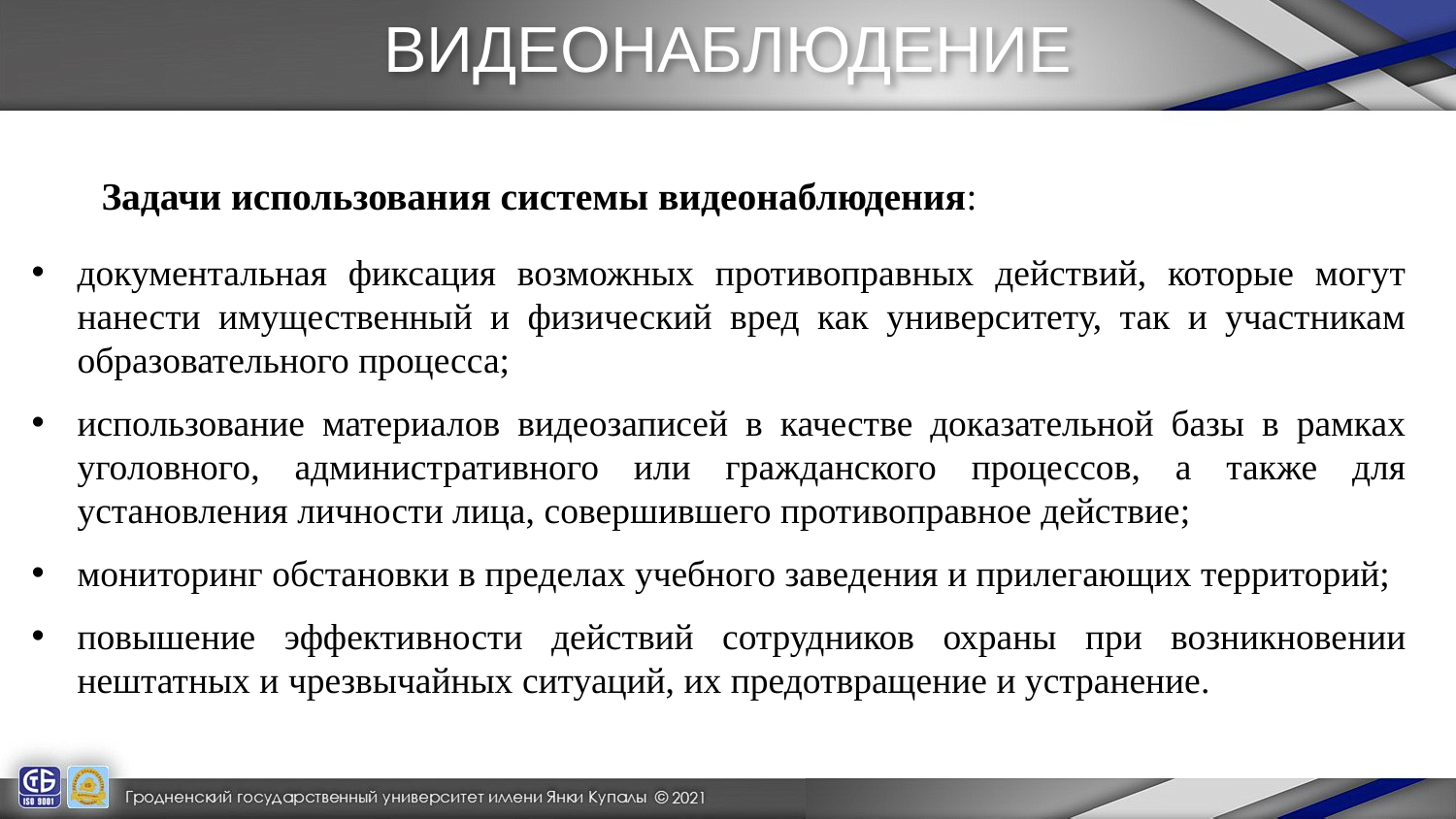

# видеонаблюдение
        Задачи использования системы видеонаблюдения:
документальная фиксация возможных противоправных действий, которые могут нанести имущественный и физический вред как университету, так и участникам образовательного процесса;
использование материалов видеозаписей в качестве доказательной базы в рамках уголовного, административного или гражданского процессов, а также для установления личности лица, совершившего противоправное действие;
мониторинг обстановки в пределах учебного заведения и прилегающих территорий;
повышение эффективности действий сотрудников охраны при возникновении нештатных и чрезвычайных ситуаций, их предотвращение и устранение.